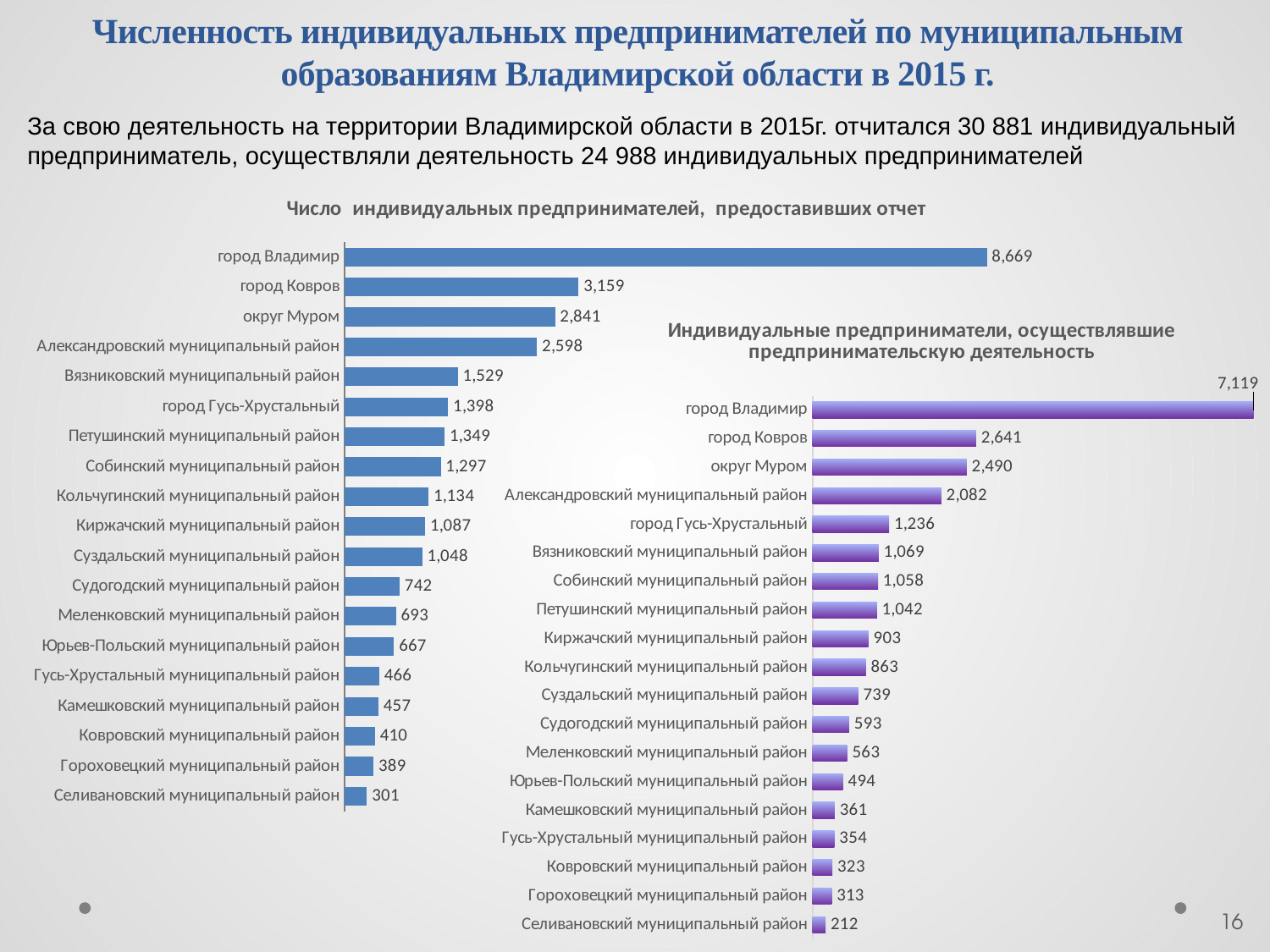

Численность индивидуальных предпринимателей по муниципальным образованиям Владимирской области в 2015 г.
За свою деятельность на территории Владимирской области в 2015г. отчитался 30 881 индивидуальный предприниматель, осуществляли деятельность 24 988 индивидуальных предпринимателей

### Chart: Число  индивидуальных предпринимателей,  предоставивших отчет

| Category |  |
|---|---|
| город Владимир | 8669.0 |
| город Ковров | 3159.0 |
| округ Муром | 2841.0 |
| Александровский муниципальный район | 2598.0 |
| Вязниковский муниципальный район | 1529.0 |
| город Гусь-Хрустальный | 1398.0 |
| Петушинский муниципальный район | 1349.0 |
| Собинский муниципальный район | 1297.0 |
| Кольчугинский муниципальный район | 1134.0 |
| Киржачский муниципальный район | 1087.0 |
| Суздальский муниципальный район | 1048.0 |
| Судогодский муниципальный район | 742.0 |
| Меленковский муниципальный район | 693.0 |
| Юрьев-Польский муниципальный район | 667.0 |
| Гусь-Хрустальный муниципальный район | 466.0 |
| Камешковский муниципальный район | 457.0 |
| Ковровский муниципальный район | 410.0 |
| Гороховецкий муниципальный район | 389.0 |
| Селивановский муниципальный район | 301.0 |

### Chart: Индивидуальные предприниматели, осуществлявшие предпринимательскую деятельность

| Category |  |
|---|---|
| город Владимир | 7119.0 |
| город Ковров | 2641.0 |
| округ Муром | 2490.0 |
| Александровский муниципальный район | 2082.0 |
| город Гусь-Хрустальный | 1236.0 |
| Вязниковский муниципальный район | 1069.0 |
| Собинский муниципальный район | 1058.0 |
| Петушинский муниципальный район | 1042.0 |
| Киржачский муниципальный район | 903.0 |
| Кольчугинский муниципальный район | 863.0 |
| Суздальский муниципальный район | 739.0 |
| Судогодский муниципальный район | 593.0 |
| Меленковский муниципальный район | 563.0 |
| Юрьев-Польский муниципальный район | 494.0 |
| Камешковский муниципальный район | 361.0 |
| Гусь-Хрустальный муниципальный район | 354.0 |
| Ковровский муниципальный район | 323.0 |
| Гороховецкий муниципальный район | 313.0 |
| Селивановский муниципальный район | 212.0 |
16